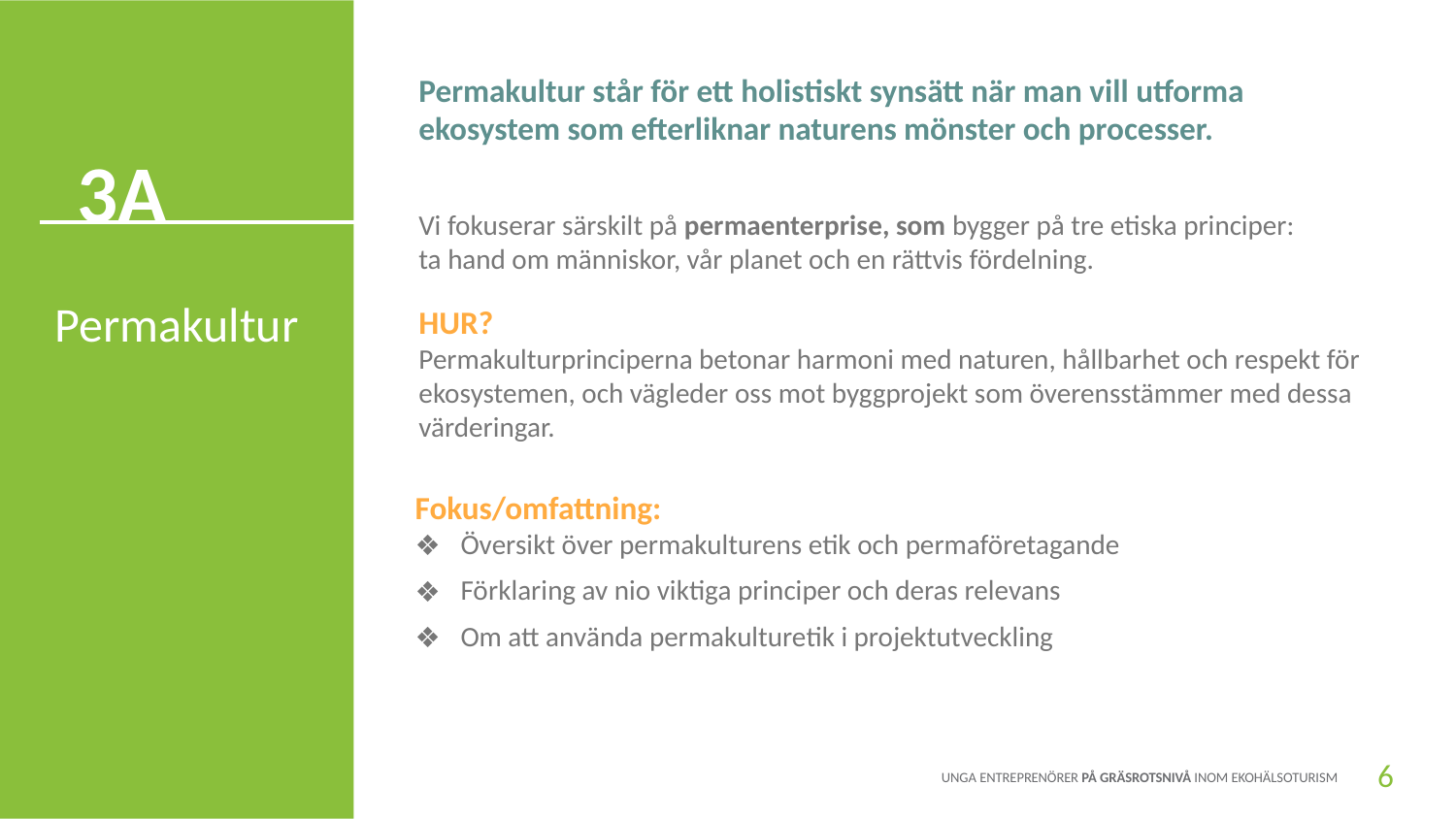

Permakultur står för ett holistiskt synsätt när man vill utforma ekosystem som efterliknar naturens mönster och processer.

HUR?
Permakulturprinciperna betonar harmoni med naturen, hållbarhet och respekt för ekosystemen, och vägleder oss mot byggprojekt som överensstämmer med dessa värderingar.

Vi fokuserar särskilt på permaenterprise, som bygger på tre etiska principer:
ta hand om människor, vår planet och en rättvis fördelning.
3A
Permakultur

Fokus/omfattning:
Översikt över permakulturens etik och permaföretagande
Förklaring av nio viktiga principer och deras relevans
Om att använda permakulturetik i projektutveckling
6